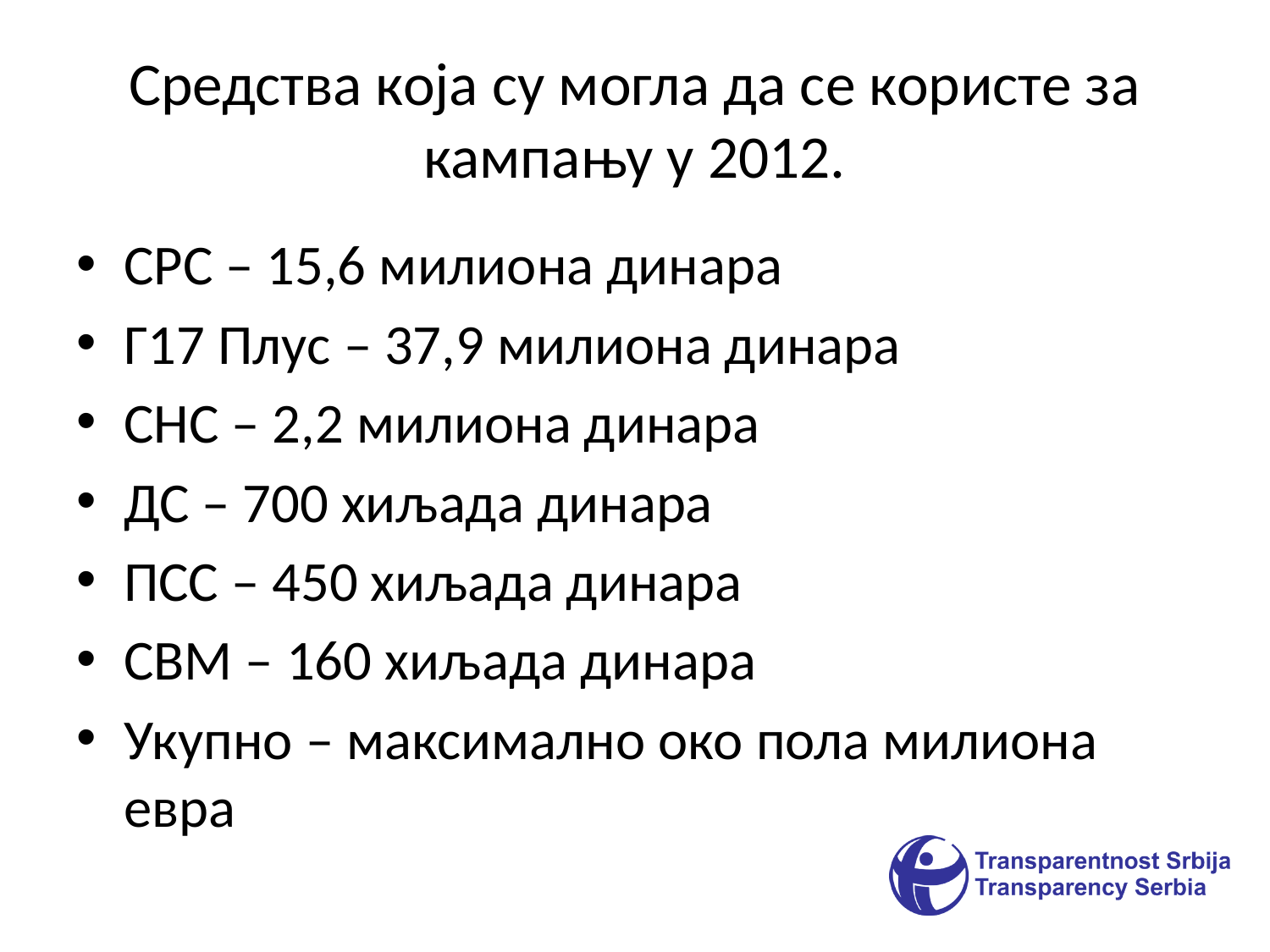

# Средства која су могла да се користе за кампању у 2012.
СРС – 15,6 милиона динара
Г17 Плус – 37,9 милиона динара
СНС – 2,2 милиона динара
ДС – 700 хиљада динара
ПСС – 450 хиљада динара
СВМ – 160 хиљада динара
Укупно – максимално око пола милиона евра